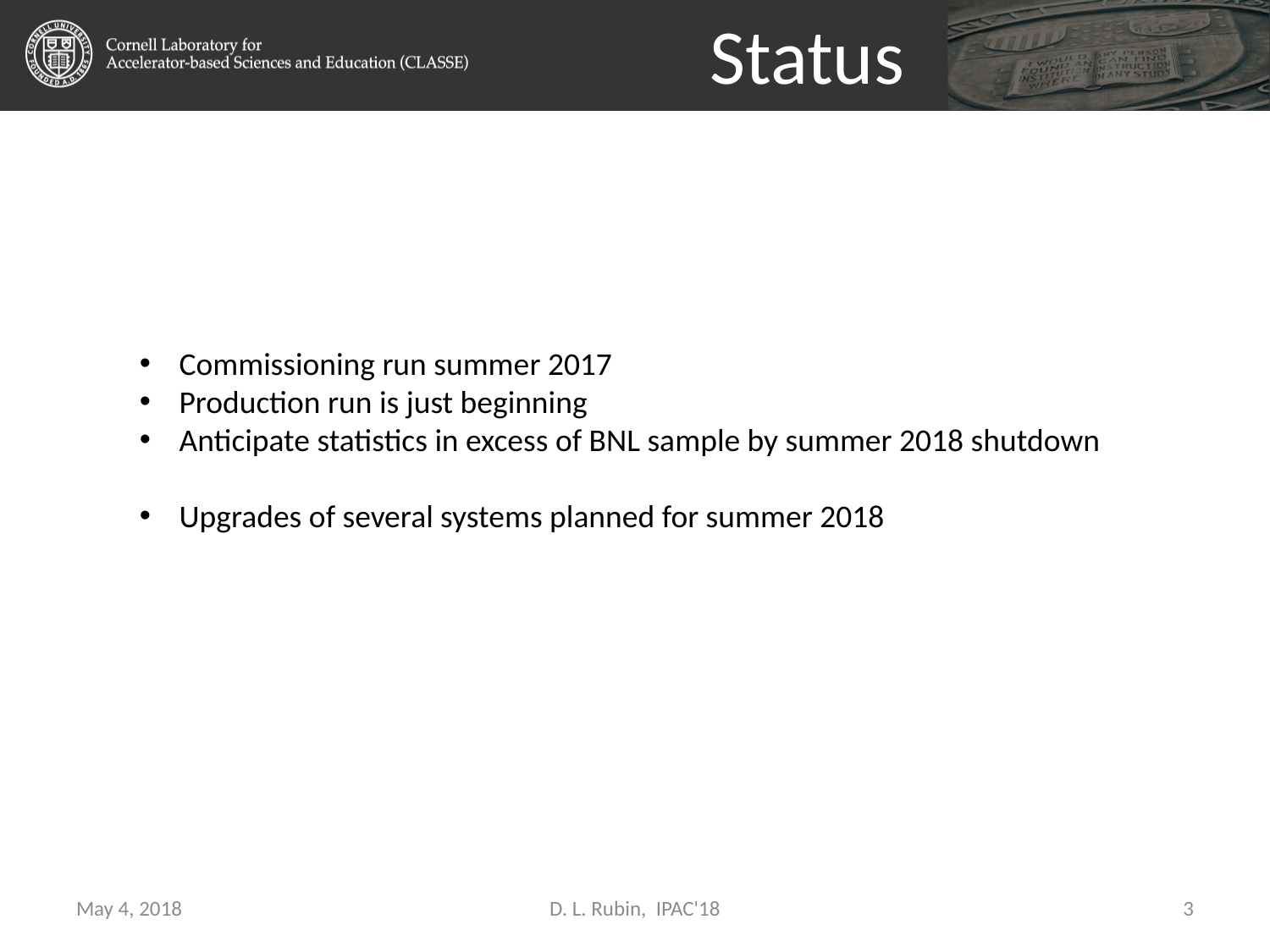

# Status
Commissioning run summer 2017
Production run is just beginning
Anticipate statistics in excess of BNL sample by summer 2018 shutdown

Upgrades of several systems planned for summer 2018
May 4, 2018
D. L. Rubin,  IPAC'18
3